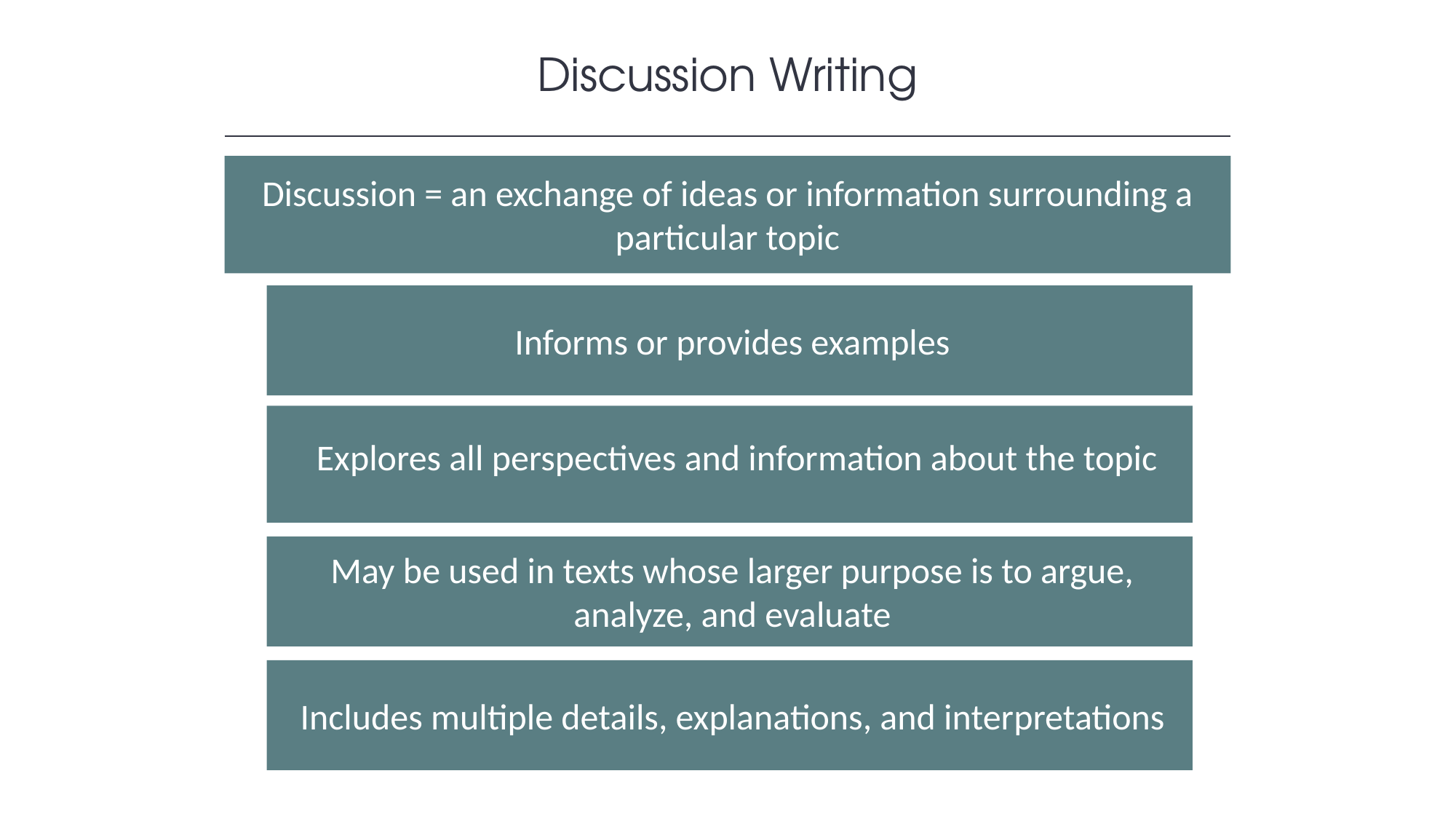

Discussion Writing
HAWKES LEARNING

Discussion = an exchange of ideas or information surrounding a particular topic

Informs or provides examples

Explores all perspectives and information about the topic

May be used in texts whose larger purpose is to argue, analyze, and evaluate

Includes multiple details, explanations, and interpretations